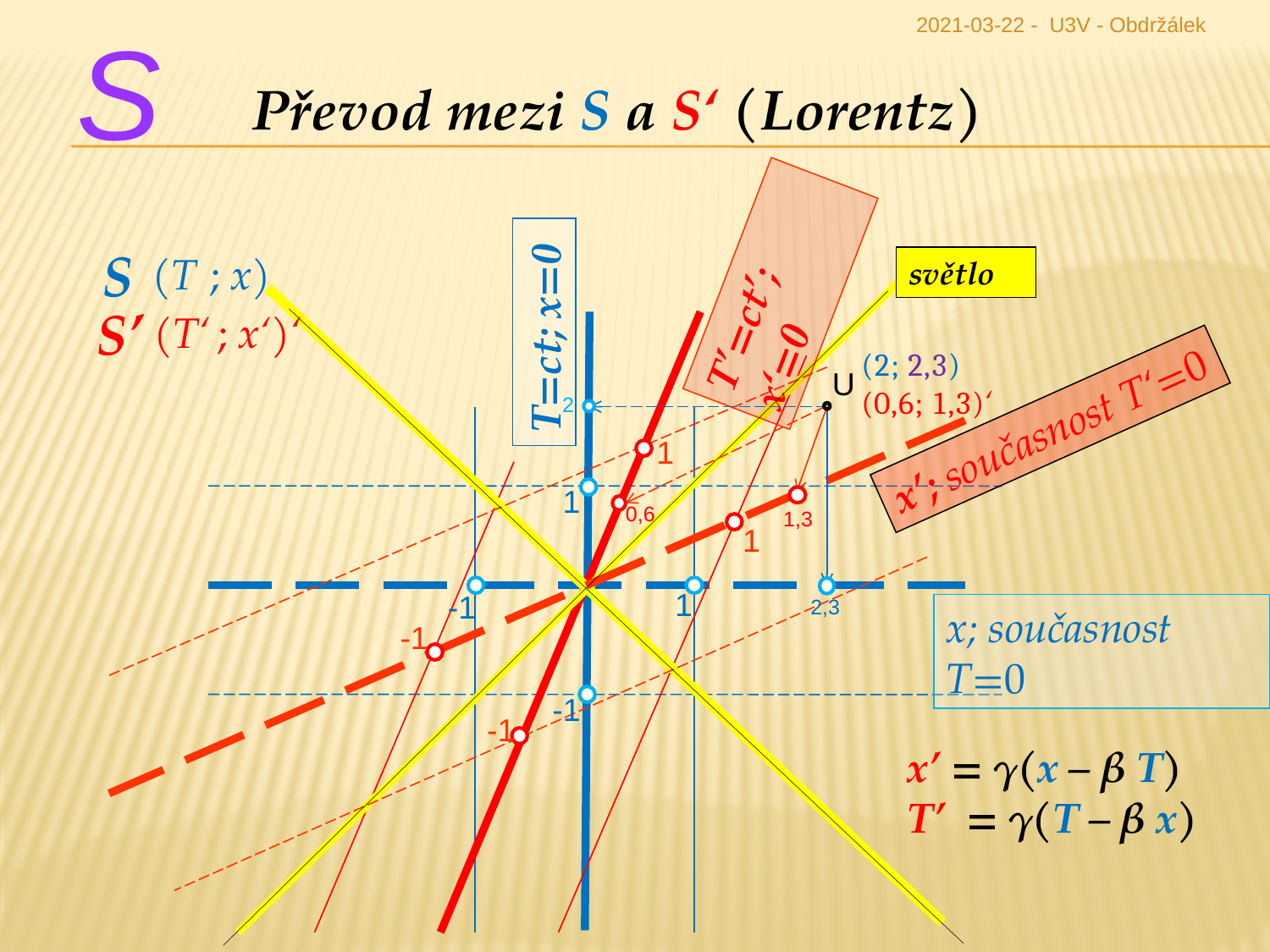

2021-03-22 -  U3V - Obdržálek
S
Převod mezi S a S‘ (Lorentz)
S
(T  ; x)
světlo
T’=ct’; x‘=0
S’
T=ct; x=0
(T‘ ; x‘)‘
(2; 2,3)
(0,6; 1,3)‘
U
2
x’; současnost T‘=0

1

1

0,6

1,3

1

1
-1
2,3
x; současnost T=0
-1

-1

-1

x’ = γ(x – β T)
T’  = γ(T – β x)